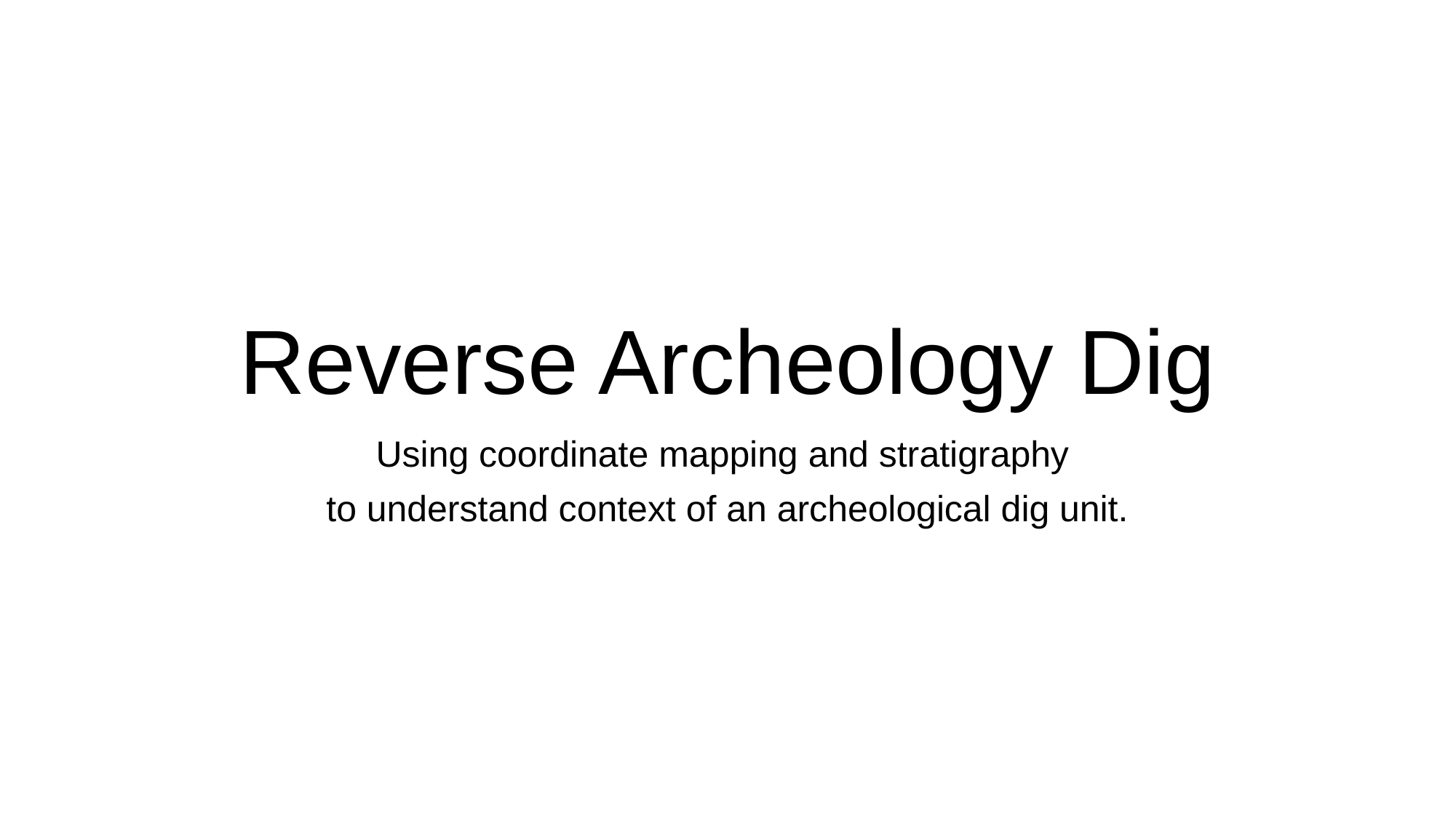

# Reverse Archeology Dig
Using coordinate mapping and stratigraphy
to understand context of an archeological dig unit.